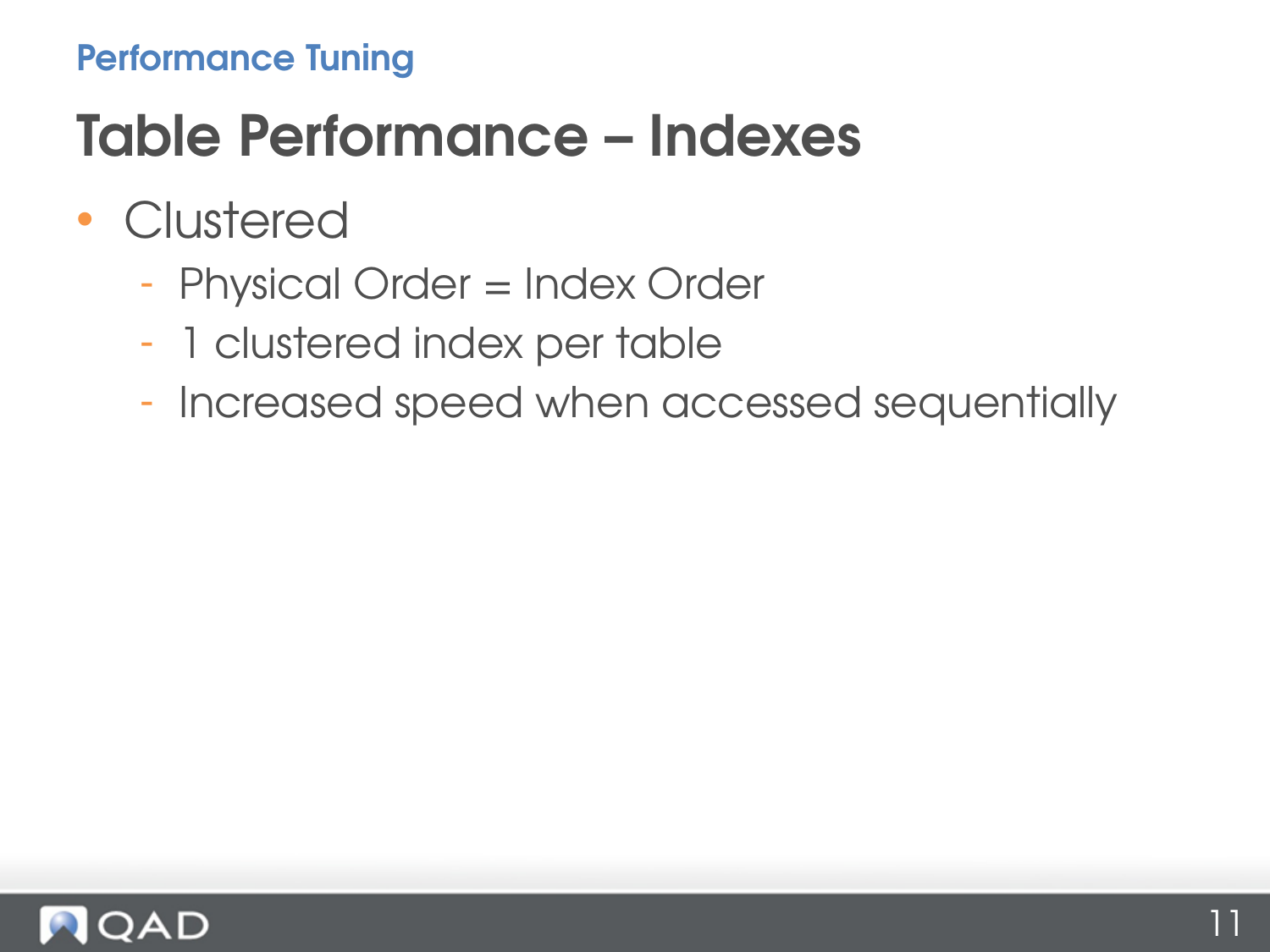

Performance Tuning
Table Performance – Indexes
Clustered
Physical Order = Index Order
1 clustered index per table
Increased speed when accessed sequentially
11